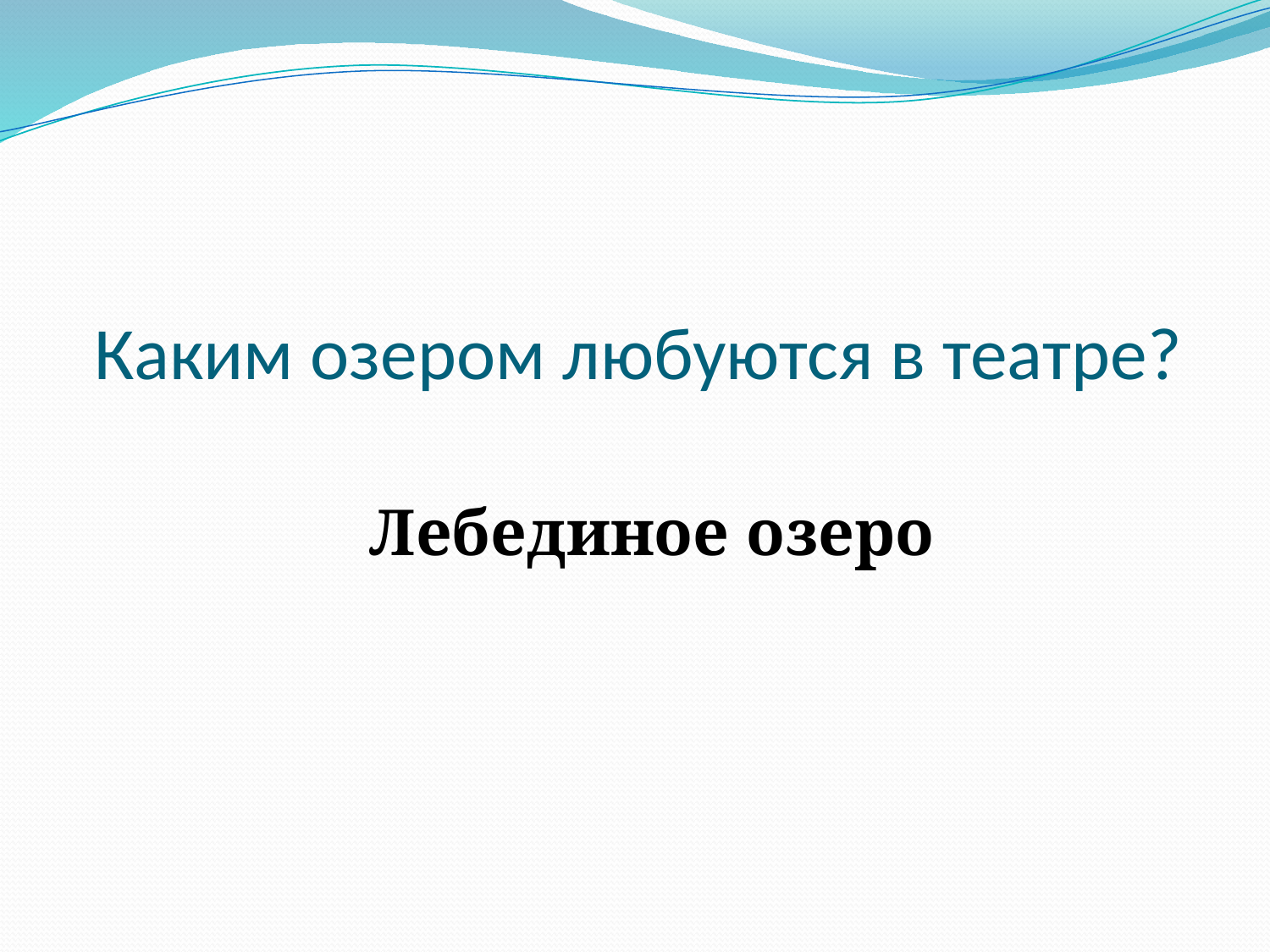

# Каким озером любуются в театре?
Лебединое озеро